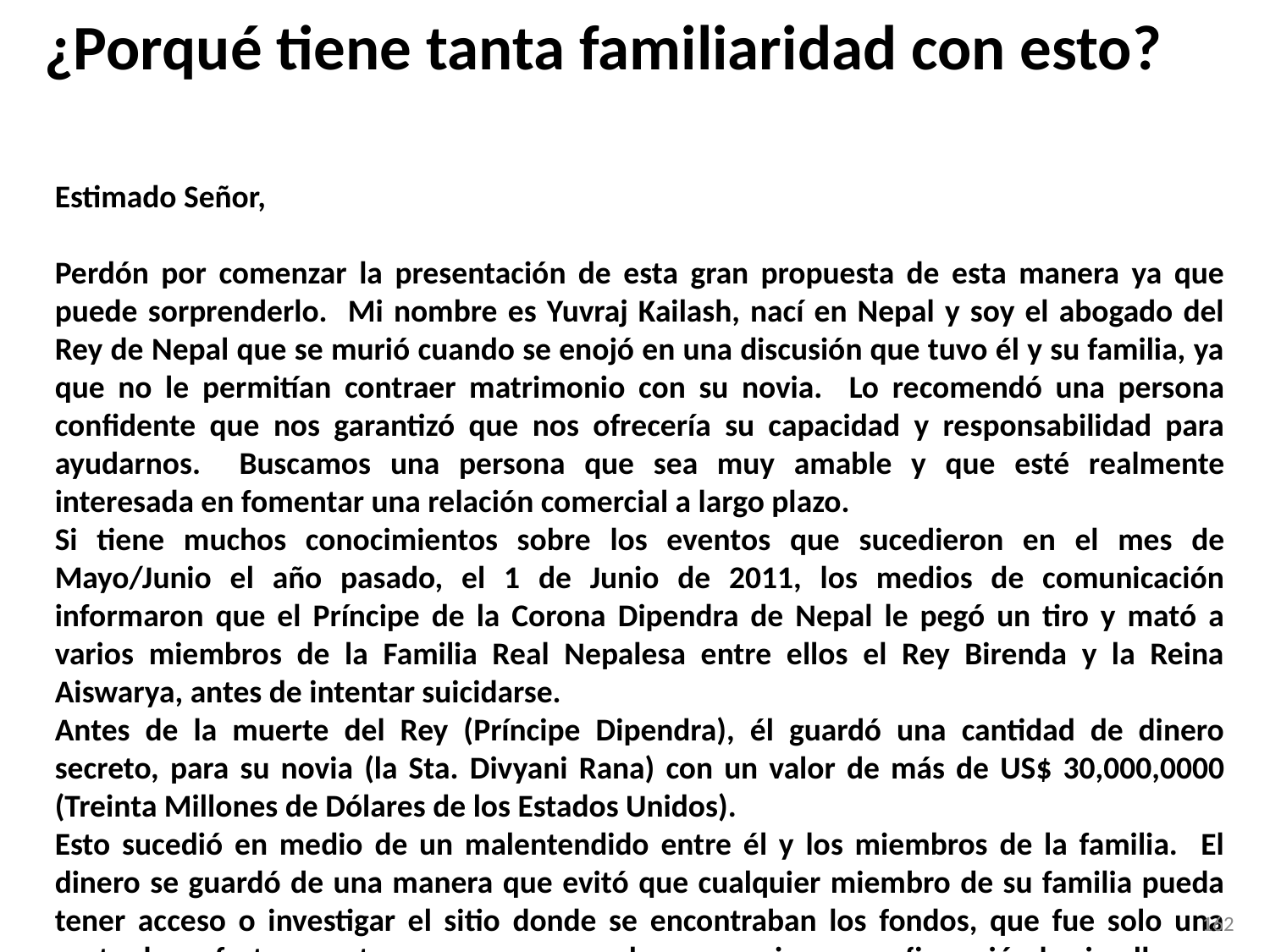

# ¿Porqué tiene tanta familiaridad con esto?
Estimado Señor,

Perdón por comenzar la presentación de esta gran propuesta de esta manera ya que puede sorprenderlo.  Mi nombre es Yuvraj Kailash, nací en Nepal y soy el abogado del Rey de Nepal que se murió cuando se enojó en una discusión que tuvo él y su familia, ya que no le permitían contraer matrimonio con su novia.  Lo recomendó una persona confidente que nos garantizó que nos ofrecería su capacidad y responsabilidad para ayudarnos.  Buscamos una persona que sea muy amable y que esté realmente interesada en fomentar una relación comercial a largo plazo.
Si tiene muchos conocimientos sobre los eventos que sucedieron en el mes de Mayo/Junio el año pasado, el 1 de Junio de 2011, los medios de comunicación informaron que el Príncipe de la Corona Dipendra de Nepal le pegó un tiro y mató a varios miembros de la Familia Real Nepalesa entre ellos el Rey Birenda y la Reina Aiswarya, antes de intentar suicidarse.
Antes de la muerte del Rey (Príncipe Dipendra), él guardó una cantidad de dinero secreto, para su novia (la Sta. Divyani Rana) con un valor de más de US$ 30,000,0000 (Treinta Millones de Dólares de los Estados Unidos).
Esto sucedió en medio de un malentendido entre él y los miembros de la familia.  El dinero se guardó de una manera que evitó que cualquier miembro de su familia pueda tener acceso o investigar el sitio donde se encontraban los fondos, que fue solo una parte de su fortuna, esto era como un regalo a su novia y una afirmación hacia ella que él iba a casarse con ella aunque su familia no estaba de acuerdo.  El secreto se mantuvo por bastante tiempo y él considero que ahora es el momento adecuado para procesar la transacción.
 La muerte de mi antiguo jefe nos dejó desamparado, entonces ahora hemos estado buscando una persona o compañía fiable con la cual la Familia Real Nepalesa nunca ha tenido una relación previa, personal o comercial.  Esa persona puede asistirlo con la transferencia y reinversión comercial de este dinero.  No podemos hacerlo solo debido a nuestro presente estátus social.  Tenemos la intención de ofrecerle una cantidad razonable de los fondos para ayudarlo.  Estos fondos se han escondido, eso solo lo se yo y mi novia.  Desearíamos proteger estos fondos para que ninguna entidad o agencia pueda tener acceso a ellos.  Tan pronto que recibamos su carta de aceptación, le presentaré otros acontecimientos destacados sobre esta transacción.
ESTA TRANSACCIÓN NO TIENE RIESGO y NO DESPRESTIGIA A NADIE, NI A SU ABOGADO, FAMILIA, AMIGOS, ETC.  Si es capaz, confiable y puede cumplir con nuestras instrucciones para llevar a cabo la propuesta para que sea una realidad, luego PÓNGASE EN CONTACTO CON NOSOTROS INMEDIATAMENTE A TRAVÉS DE NUESTRO NÚMERO DE FAX 44-870-1357604, COMO SE LO INDICA EN LOS TÉRMINOS QUE SE MENCIONARON ANTES, NO NOS RESPONDA ESTE CORREO ELECTRÓNICO.   Por favor indique en su respuesta  LOS NÚMEROS DE TELÉFONO CONFIDENCIALES/PERSONALES, CELULAR O TELÉFONO MÓVIL, NÚMERO DE FAX CONFIDENCIAL Y SU CORREO ELECTRÓNICO CONFIDENCIAL cuando corresponda.
QUE DIOS LO BENDIGA.
Yuvraj Kailash

162